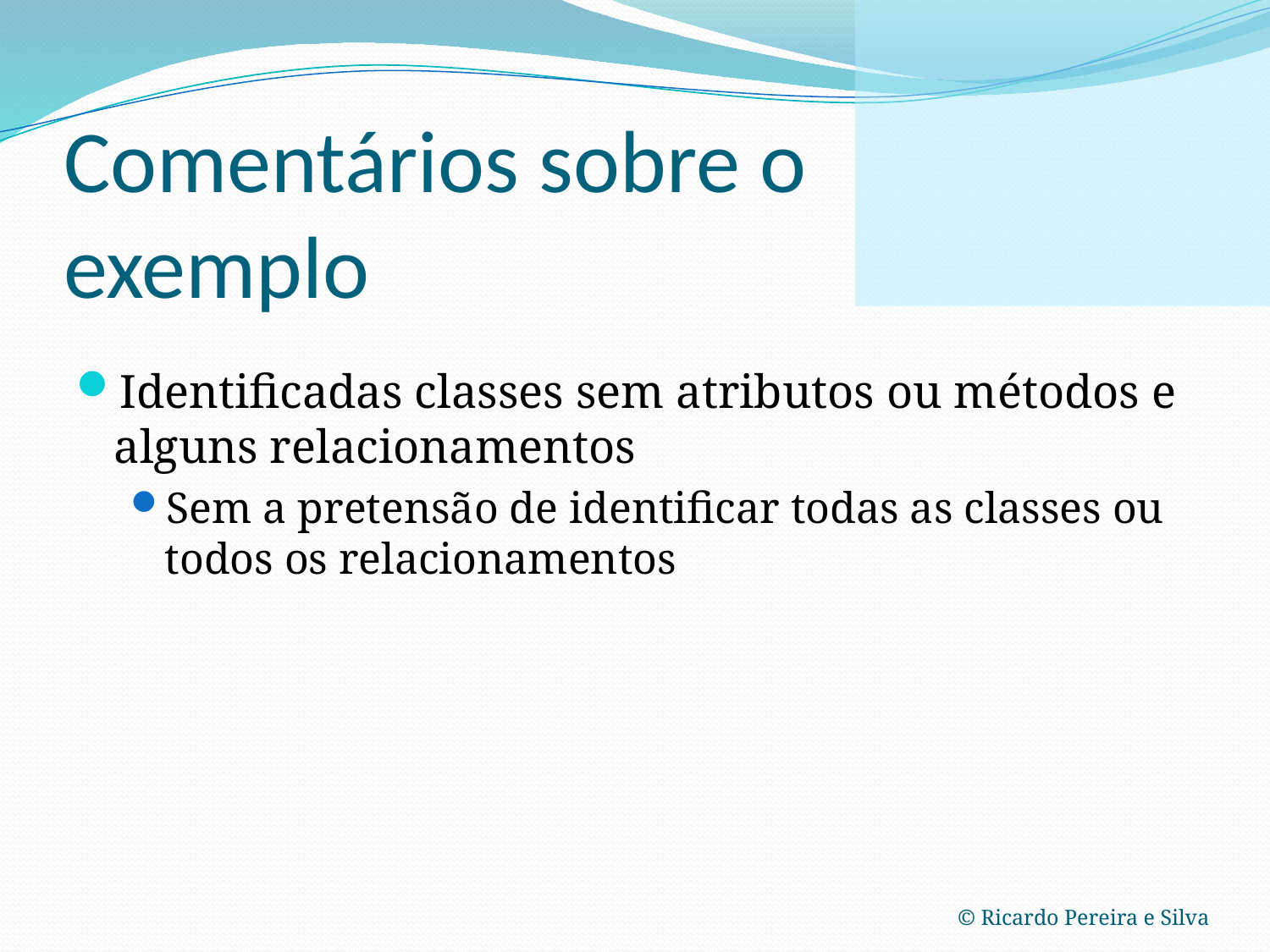

# Comentários sobre o exemplo
Identificadas classes sem atributos ou métodos e alguns relacionamentos
Sem a pretensão de identificar todas as classes ou todos os relacionamentos
© Ricardo Pereira e Silva